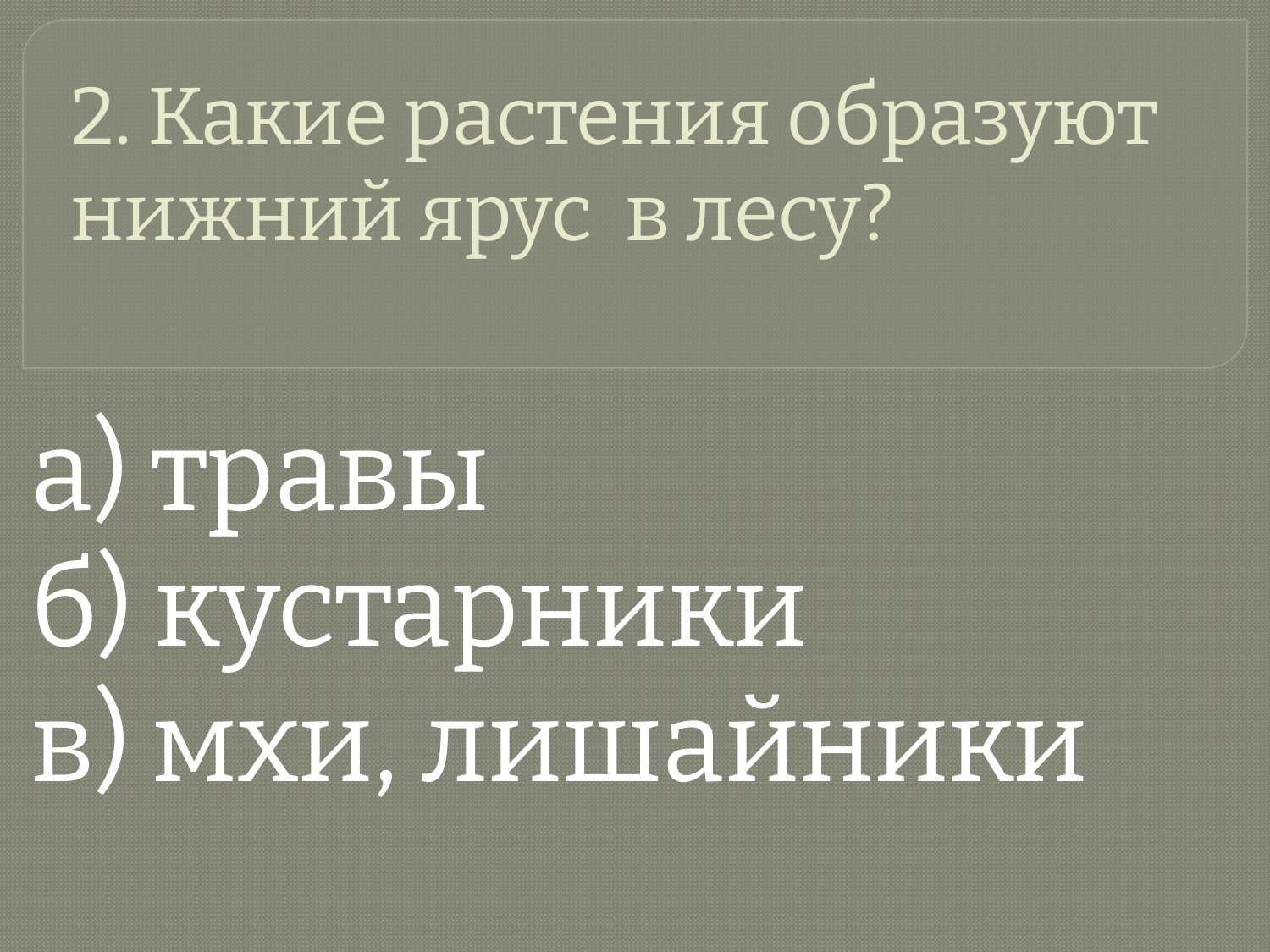

# 2. Какие растения образуют нижний ярус  в лесу?
а) травы
б) кустарники
в) мхи, лишайники